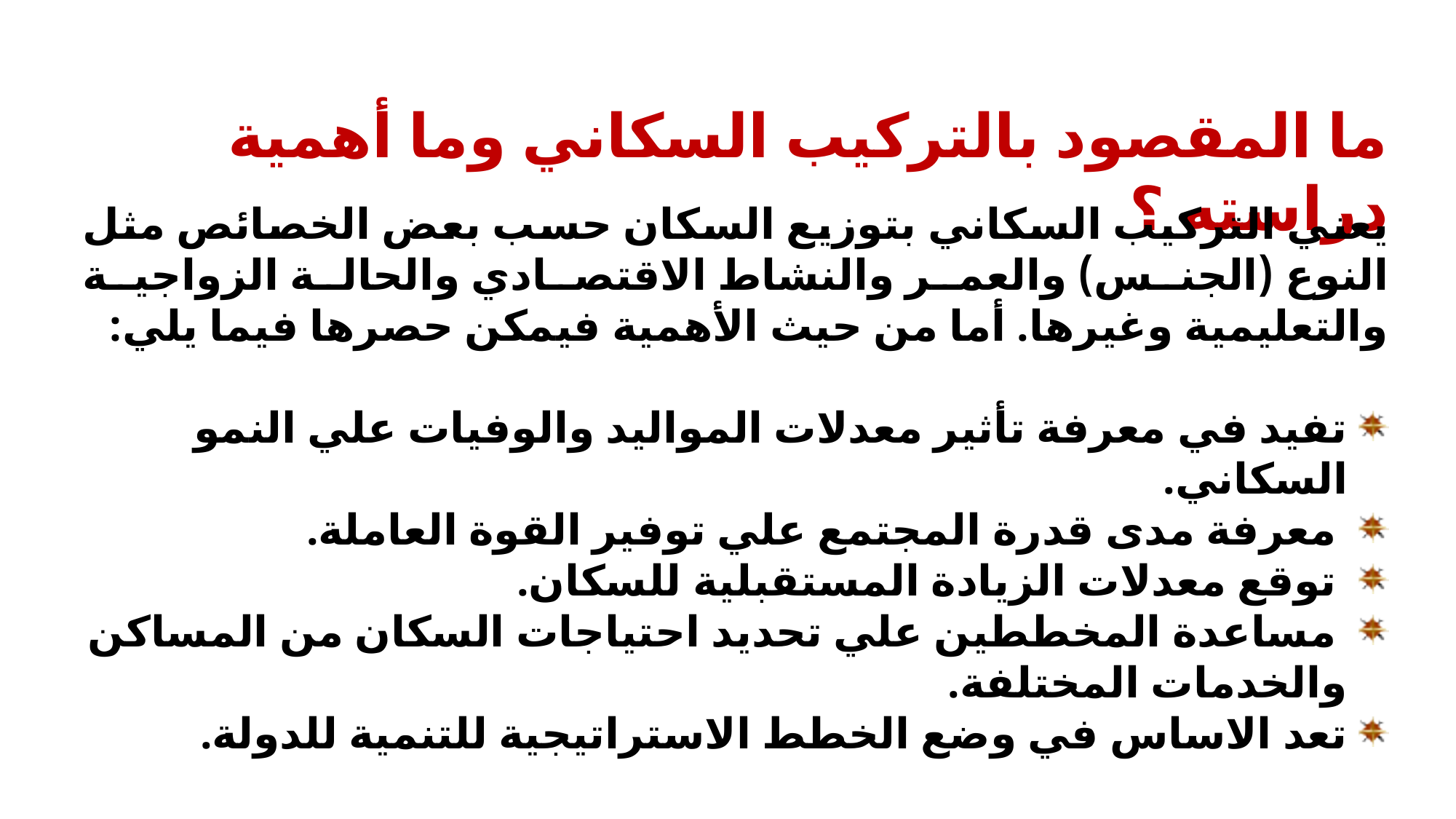

ما المقصود بالتركيب السكاني وما أهمية دراسته ؟
يعني التركيب السكاني بتوزيع السكان حسب بعض الخصائص مثل النوع (الجنس) والعمر والنشاط الاقتصادي والحالة الزواجية والتعليمية وغيرها. أما من حيث الأهمية فيمكن حصرها فيما يلي:

تفيد في معرفة تأثير معدلات المواليد والوفيات علي النمو السكاني.
 معرفة مدى قدرة المجتمع علي توفير القوة العاملة.
 توقع معدلات الزيادة المستقبلية للسكان.
 مساعدة المخططين علي تحديد احتياجات السكان من المساكن والخدمات المختلفة.
تعد الاساس في وضع الخطط الاستراتيجية للتنمية للدولة.